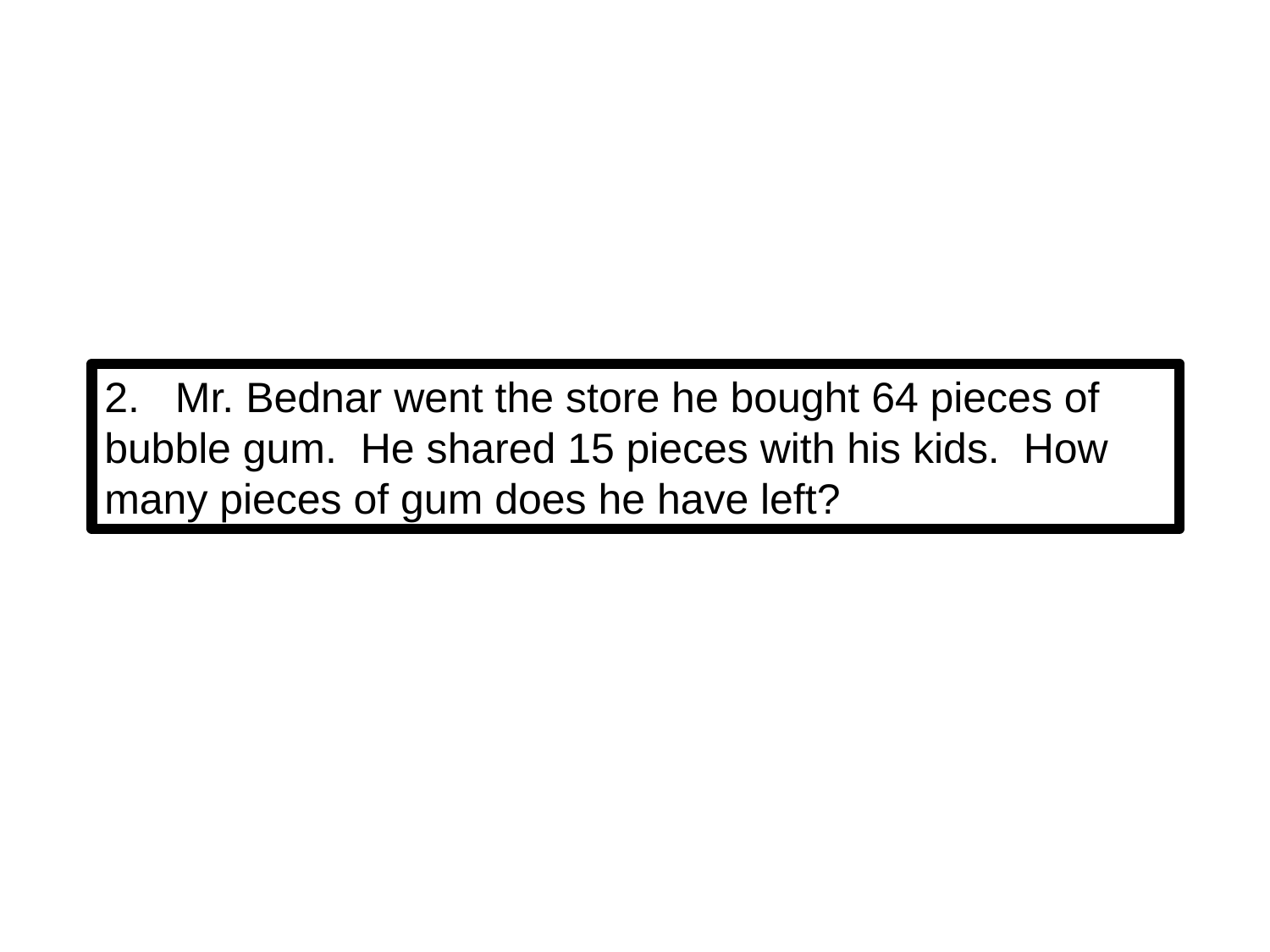

2.   Mr. Bednar went the store he bought 64 pieces of bubble gum.  He shared 15 pieces with his kids.  How many pieces of gum does he have left?